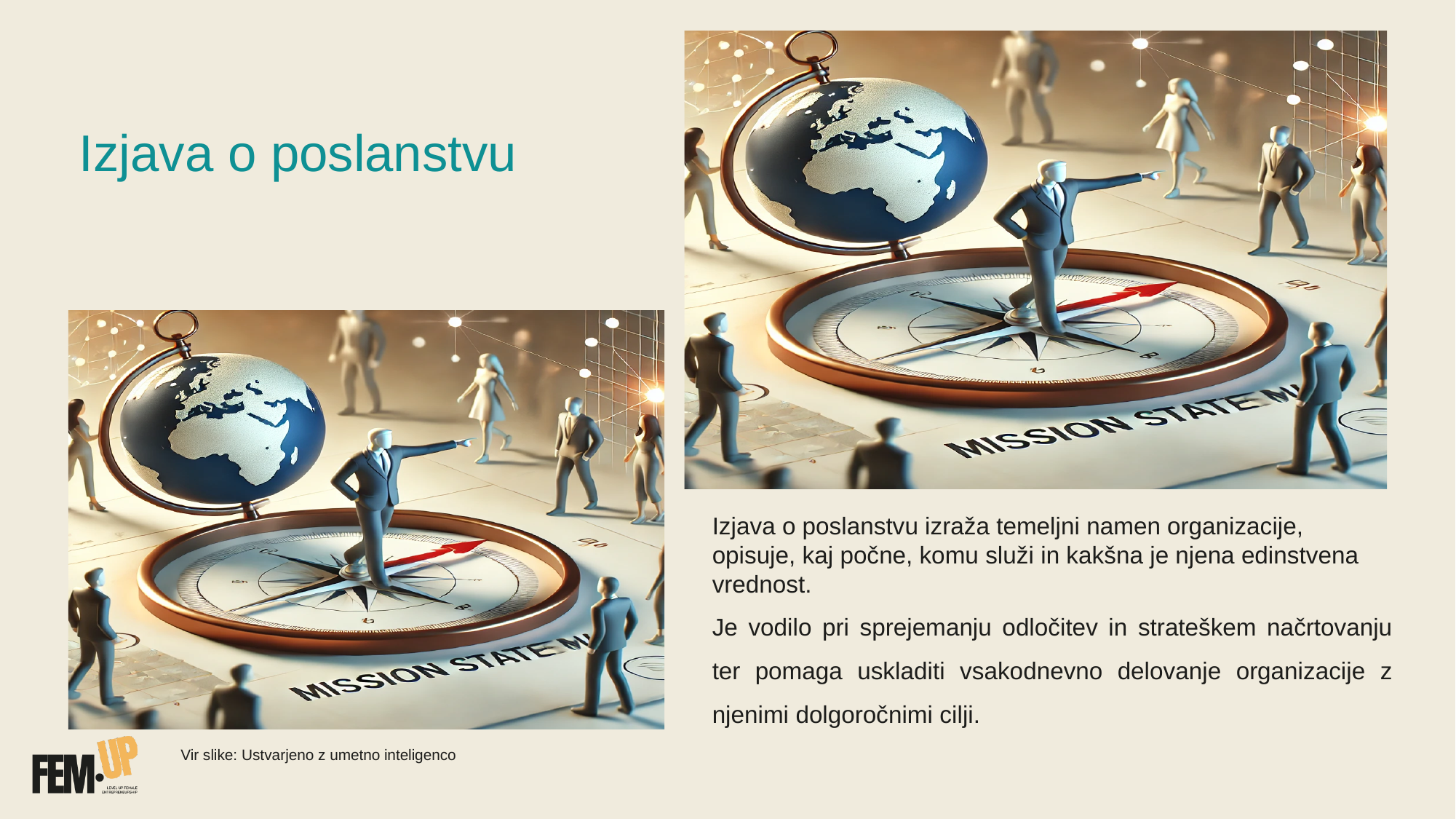

# Izjava o poslanstvu
Izjava o poslanstvu izraža temeljni namen organizacije, opisuje, kaj počne, komu služi in kakšna je njena edinstvena vrednost.
Je vodilo pri sprejemanju odločitev in strateškem načrtovanju ter pomaga uskladiti vsakodnevno delovanje organizacije z njenimi dolgoročnimi cilji.
Vir slike: Ustvarjeno z umetno inteligenco